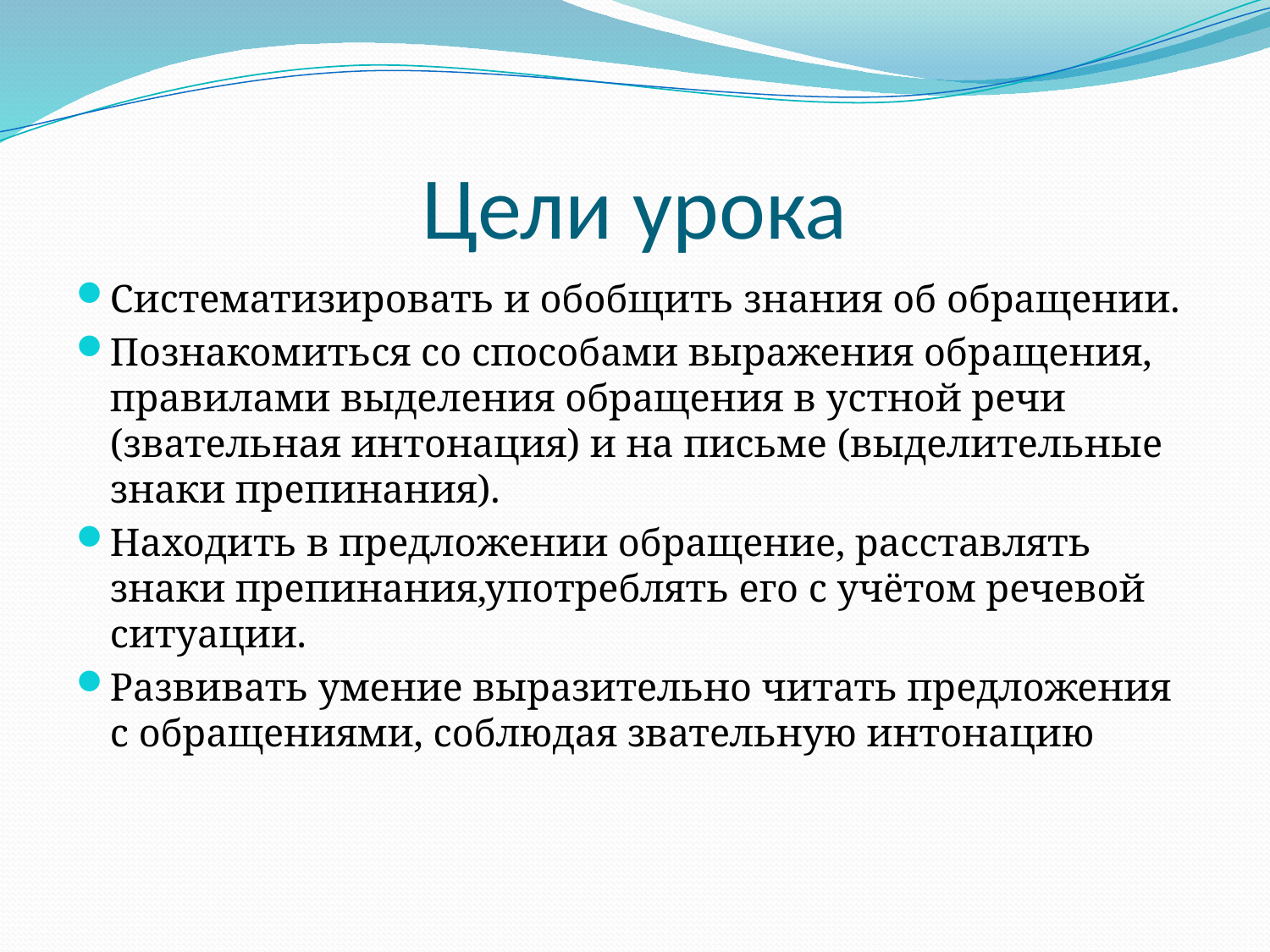

# Цели урока
Систематизировать и обобщить знания об обращении.
Познакомиться со способами выражения обращения, правилами выделения обращения в устной речи (звательная интонация) и на письме (выделительные знаки препинания).
Находить в предложении обращение, расставлять знаки препинания,употреблять его с учётом речевой ситуации.
Развивать умение выразительно читать предложения с обращениями, соблюдая звательную интонацию